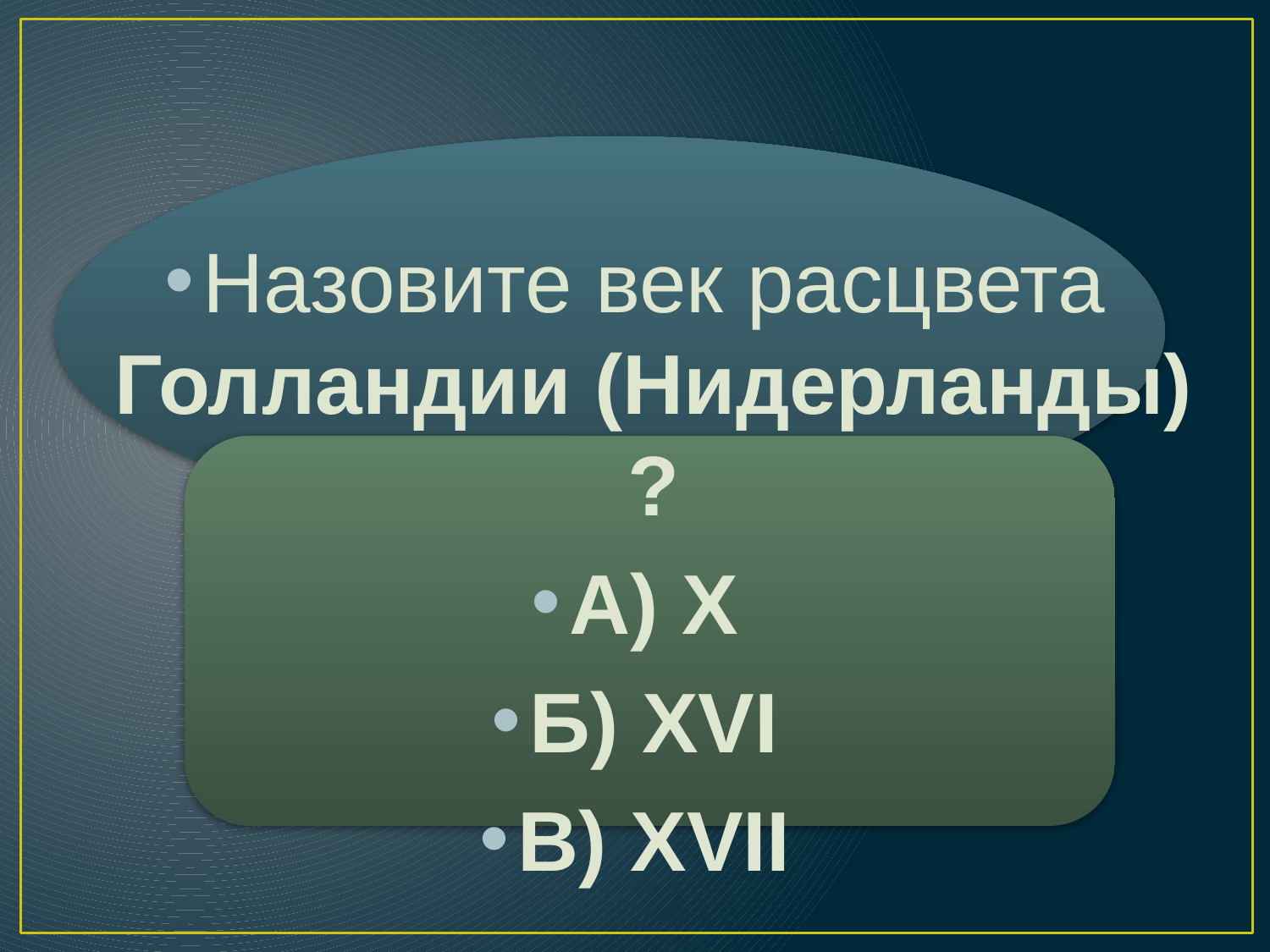

#

Назовите век расцвета Голландии (Нидерланды) ?
А) X
Б) XVI
В) XVII